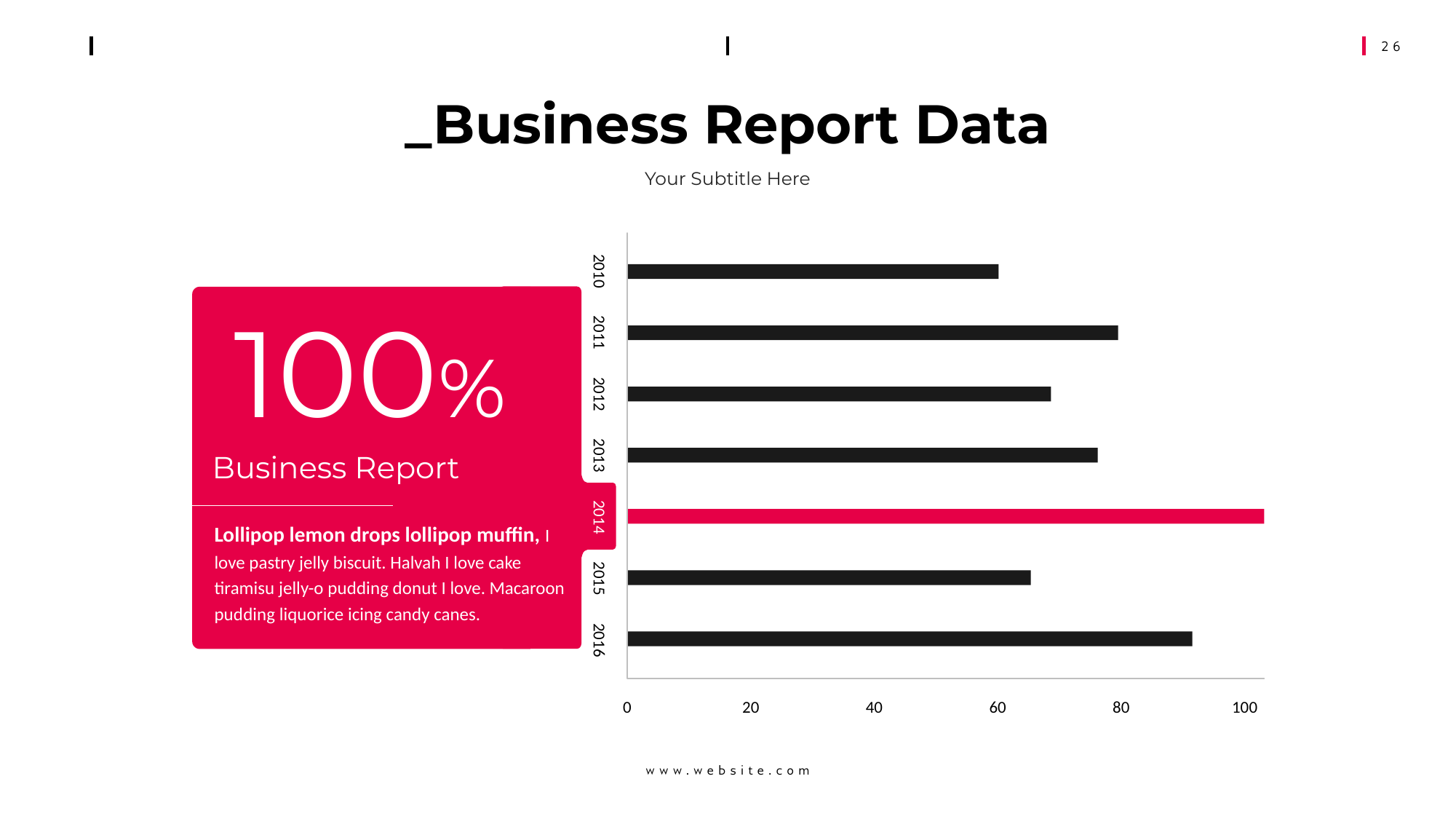

_Business Report Data

Your Subtitle Here

2010
2011
2012
2013
2014
2015
2016
0
20
40
60
80
100

100%

Business Report
Lollipop lemon drops lollipop muffin, I love pastry jelly biscuit. Halvah I love cake tiramisu jelly-o pudding donut I love. Macaroon pudding liquorice icing candy canes.